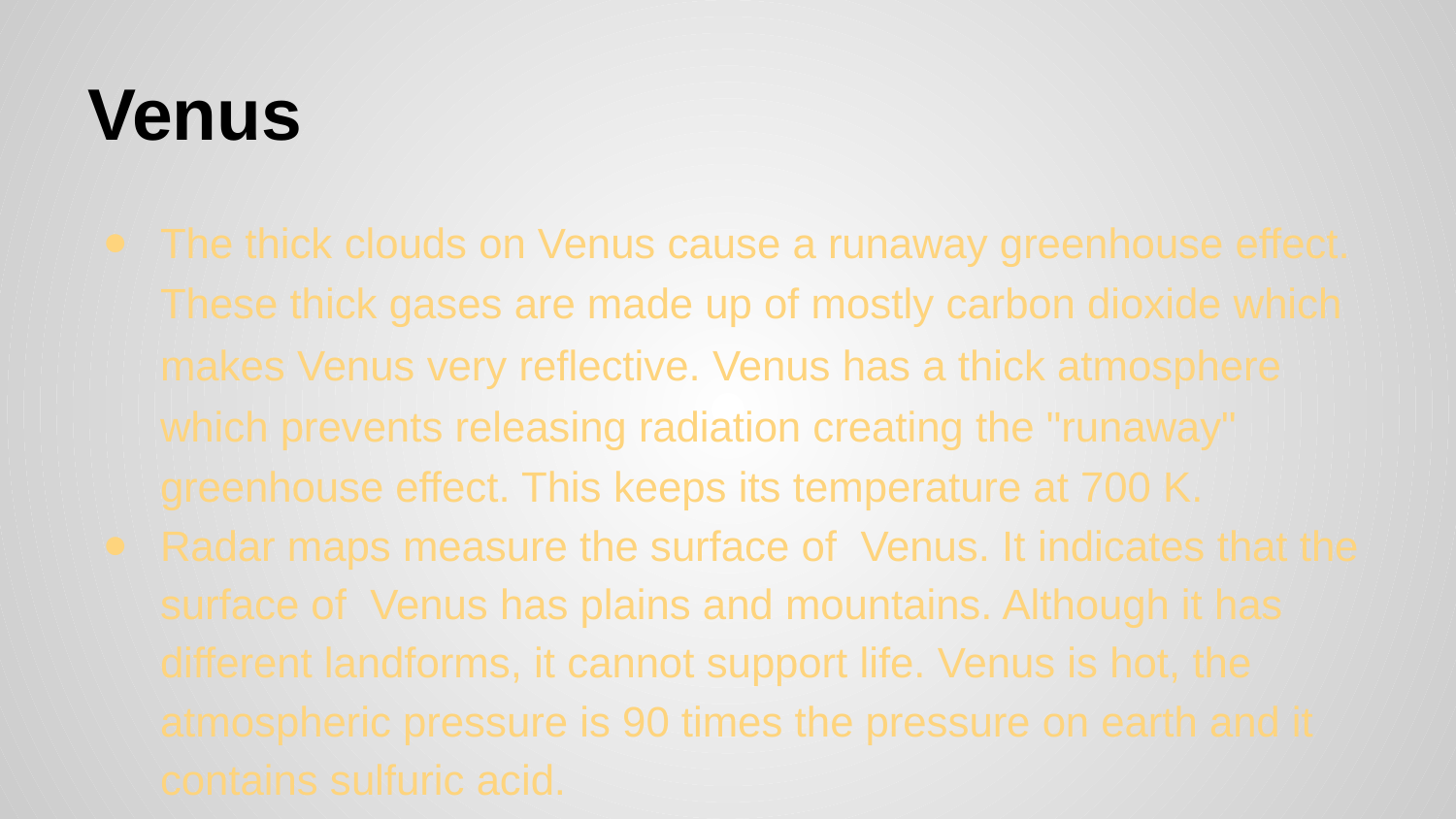

# Venus
The thick clouds on Venus cause a runaway greenhouse effect. These thick gases are made up of mostly carbon dioxide which makes Venus very reflective. Venus has a thick atmosphere which prevents releasing radiation creating the "runaway" greenhouse effect. This keeps its temperature at 700 K.
Radar maps measure the surface of  Venus. It indicates that the surface of  Venus has plains and mountains. Although it has different landforms, it cannot support life. Venus is hot, the atmospheric pressure is 90 times the pressure on earth and it contains sulfuric acid.